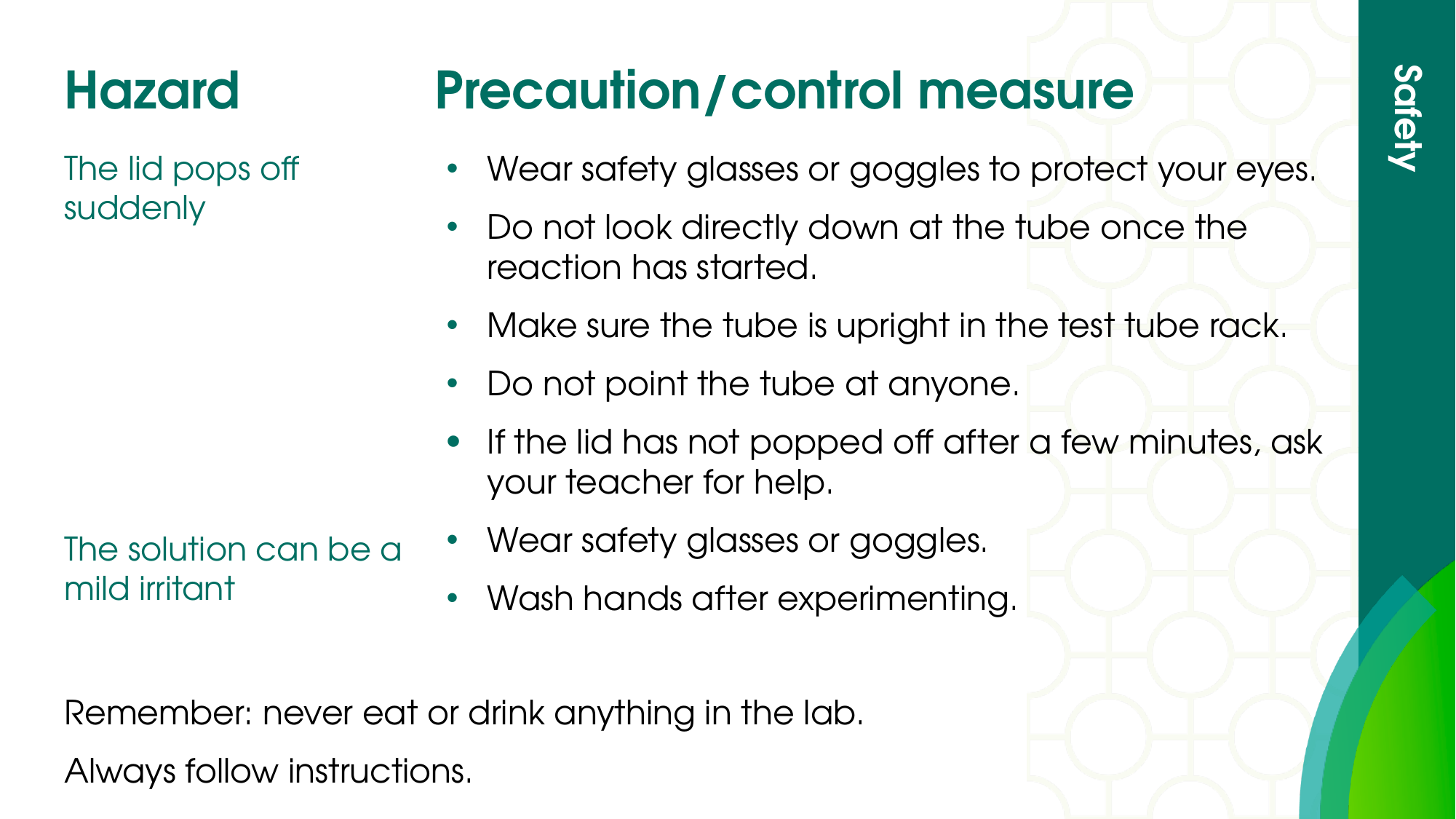

# Hazard		   Precaution/control measure
Safety
The lid pops off suddenly

The solution can be a mild irritant

Wear safety glasses or goggles to protect your eyes.
Do not look directly down at the tube once the reaction has started.
Make sure the tube is upright in the test tube rack.
Do not point the tube at anyone.
If the lid has not popped off after a few minutes, ask your teacher for help.
Wear safety glasses or goggles.
Wash hands after experimenting.

Remember: never eat or drink anything in the lab.
Always follow instructions.